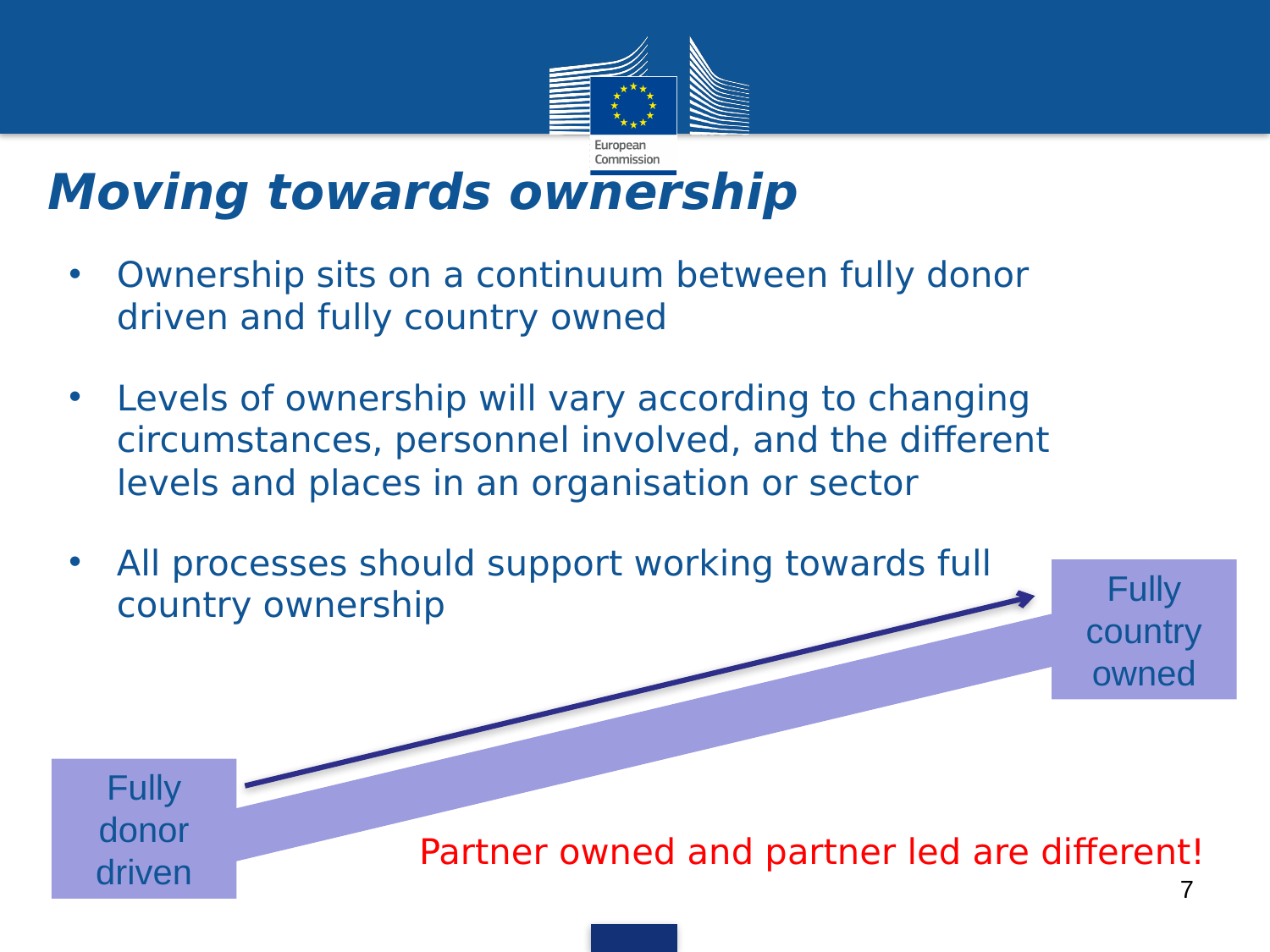

# Moving towards ownership
Ownership sits on a continuum between fully donor driven and fully country owned

Levels of ownership will vary according to changing circumstances, personnel involved, and the different levels and places in an organisation or sector

All processes should support working towards full country ownership
Fully country owned

Fully donor driven
Partner owned and partner led are different!
7